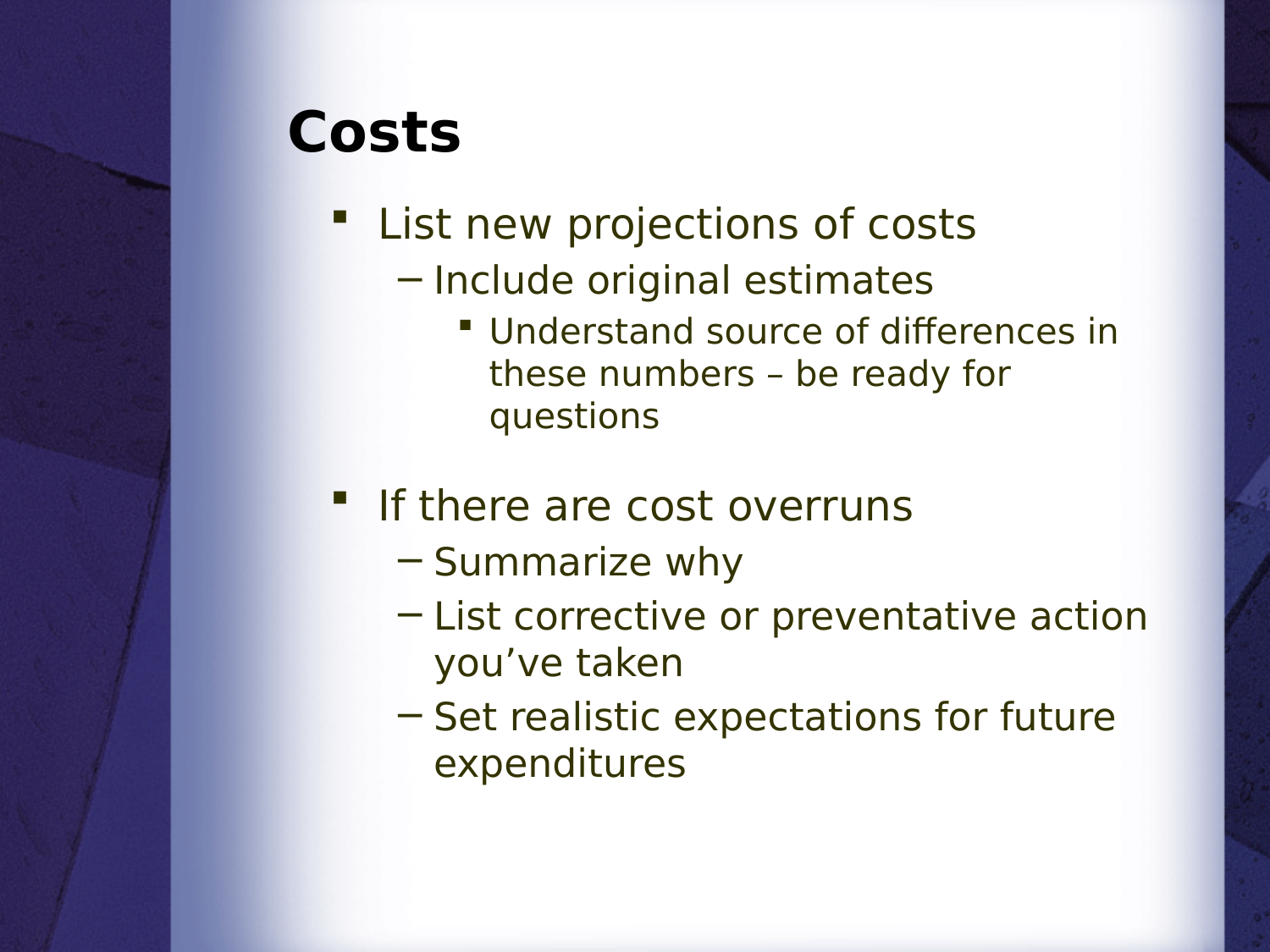

# Costs
List new projections of costs
Include original estimates
Understand source of differences in these numbers – be ready for questions
If there are cost overruns
Summarize why
List corrective or preventative action you’ve taken
Set realistic expectations for future expenditures